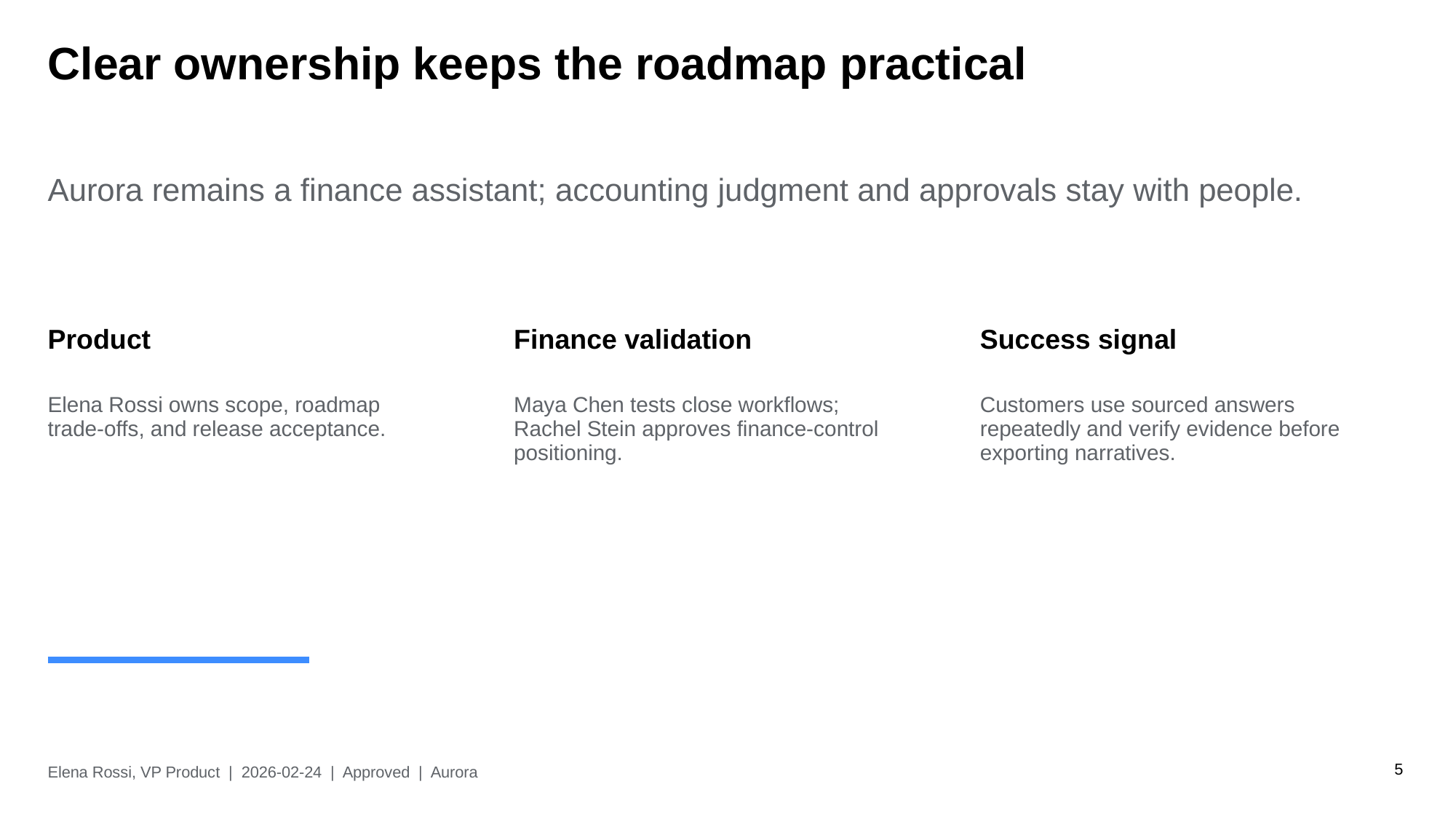

Clear ownership keeps the roadmap practical
Aurora remains a finance assistant; accounting judgment and approvals stay with people.
Product
Finance validation
Success signal
Elena Rossi owns scope, roadmap trade-offs, and release acceptance.
Maya Chen tests close workflows; Rachel Stein approves finance-control positioning.
Customers use sourced answers repeatedly and verify evidence before exporting narratives.
5
Elena Rossi, VP Product  |  2026-02-24  |  Approved  |  Aurora